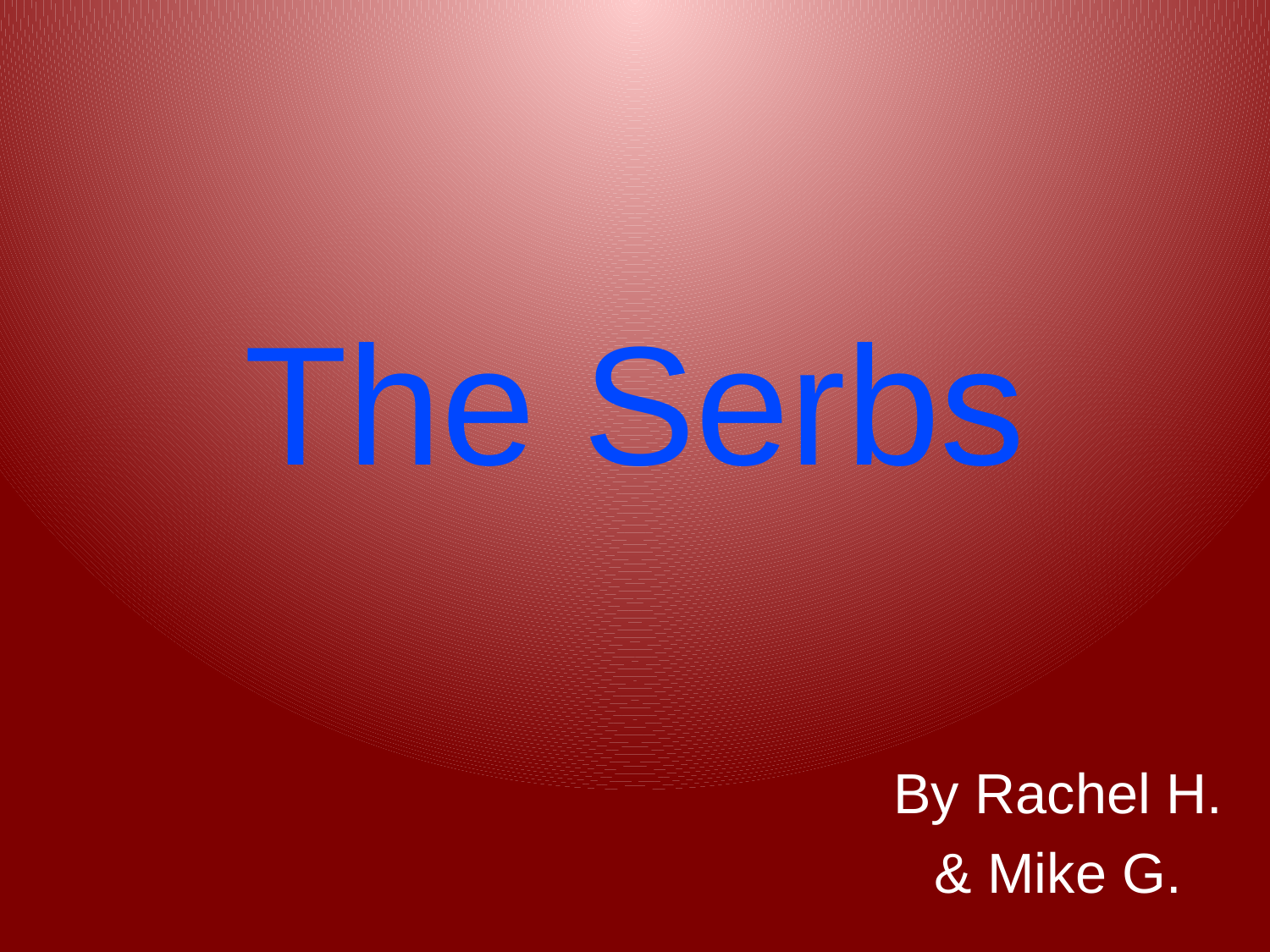

# The Serbs
By Rachel H.
& Mike G.